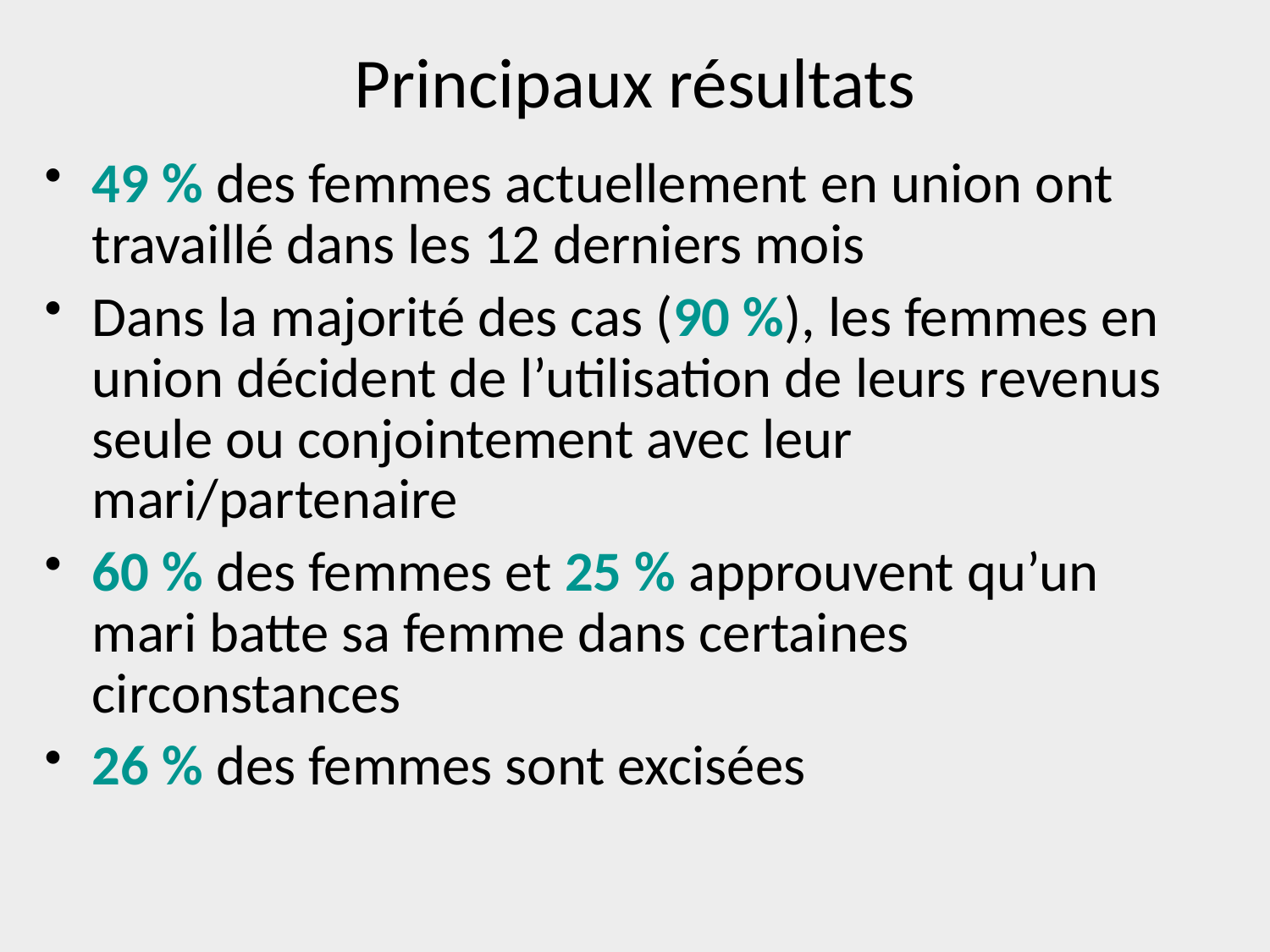

# Principaux résultats
49 % des femmes actuellement en union ont travaillé dans les 12 derniers mois
Dans la majorité des cas (90 %), les femmes en union décident de l’utilisation de leurs revenus seule ou conjointement avec leur mari/partenaire
60 % des femmes et 25 % approuvent qu’un mari batte sa femme dans certaines circonstances
26 % des femmes sont excisées